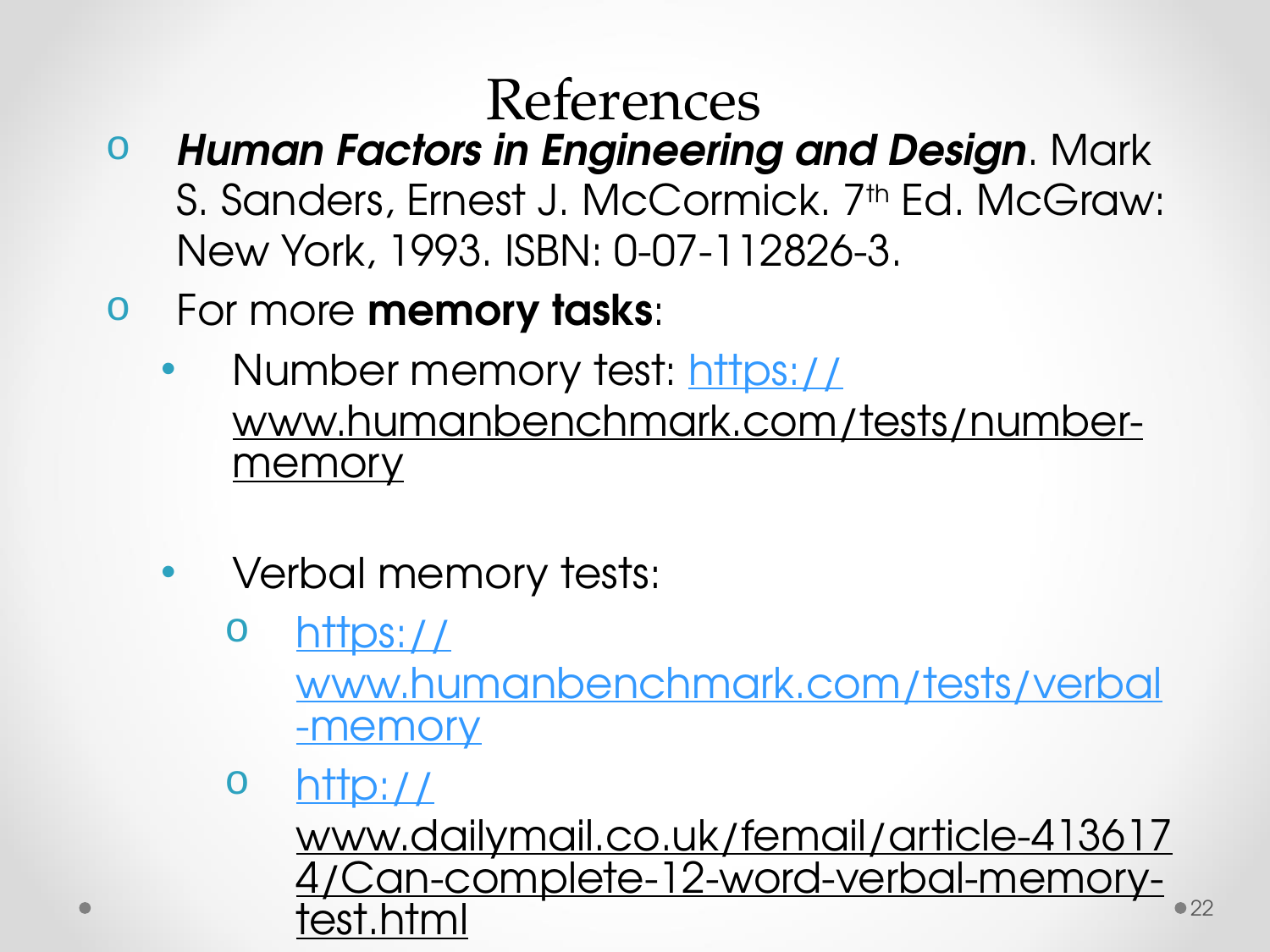

# References

Human Factors in Engineering and Design. Mark S. Sanders, Ernest J. McCormick. 7th Ed. McGraw: New York, 1993. ISBN: 0-07-112826-3.
For more memory tasks:
Number memory test: https://www.humanbenchmark.com/tests/number-memory
Verbal memory tests:
https://www.humanbenchmark.com/tests/verbal-memory
http://www.dailymail.co.uk/femail/article-4136174/Can-complete-12-word-verbal-memory-test.html
22